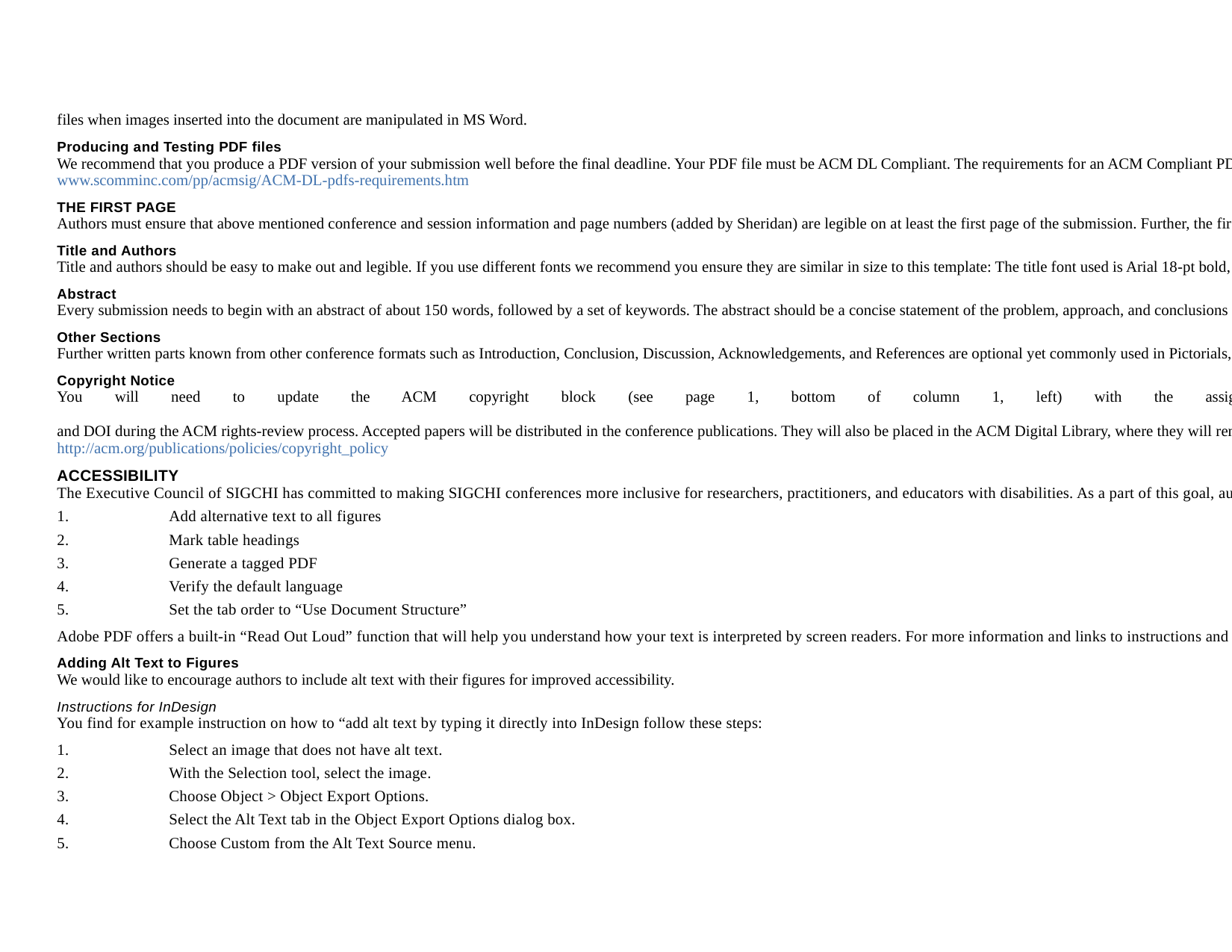

files when images inserted into the document are manipulated in MS Word.
Producing and Testing PDF files
We recommend that you produce a PDF version of your submission well before the final deadline. Your PDF file must be ACM DL Compliant. The requirements for an ACM Compliant PDF are available at:
www.scomminc.com/pp/acmsig/ACM-DL-pdfs-requirements.htm
The First Page
Authors must ensure that above mentioned conference and session information and page numbers (added by Sheridan) are legible on at least the first page of the submission. Further, the first page must include the submission’s title, author(s) and their affiliation(s) (leave blank for double blind review).
Title and Authors
Title and authors should be easy to make out and legible. If you use different fonts we recommend you ensure they are similar in size to this template: The title font used is Arial 18-pt bold, Authors’ names (in bold) and affiliations (in regular) are Times New Roman 12-pt.
Abstract
Every submission needs to begin with an abstract of about 150 words, followed by a set of keywords. The abstract should be a concise statement of the problem, approach, and conclusions of the work described. It should clearly state the paper’s contribution to the field of DIS/HCI.
Other Sections
Further written parts known from other conference formats such as Introduction, Conclusion, Discussion, Acknowledgements, and References are optional yet commonly used in Pictorials, just not to the same extent as in papers. The main part of a Pictorial submission should be an annotated visual composition and we encourage submissions to use the format creatively.
Copyright Notice
You will need to update the ACM copyright block (see page 1, bottom of column 1, left) with the assigned text
and DOI during the ACM rights-review process. Accepted papers will be distributed in the conference publications. They will also be placed in the ACM Digital Library, where they will remain accessible to thousands of researchers and practitioners worldwide. ACM’s copyright and permissions policy is here:
http://acm.org/publications/policies/copyright_policy
Accessibility
The Executive Council of SIGCHI has committed to making SIGCHI conferences more inclusive for researchers, practitioners, and educators with disabilities. As a part of this goal, authors are encouraged to work on improving the accessibility of their submissions. Specifically, you could:
1.	Add alternative text to all figures
2.	Mark table headings
3.	Generate a tagged PDF
4.	Verify the default language
5.	Set the tab order to “Use Document Structure”
Adobe PDF offers a built-in “Read Out Loud” function that will help you understand how your text is interpreted by screen readers. For more information and links to instructions and resources, please see: http://chi2016.acm.org/accessibility
Adding Alt Text to Figures
We would like to encourage authors to include alt text with their figures for improved accessibility.
Instructions for InDesign
You find for example instruction on how to “add alt text by typing it directly into InDesign follow these steps:
1.	Select an image that does not have alt text.
2.	With the Selection tool, select the image.
3.	Choose Object > Object Export Options.
4.	Select the Alt Text tab in the Object Export Options dialog box.
5.	Choose Custom from the Alt Text Source menu.
6.	Enter the description in the text field and click Done.
Also see this link for more information on Accessibility in InDesign documents:
https://www.adobe.com/accessibility/products/indesign.html
Instructions for MS Word
To add alt text to your figures in MS Word, right click the figure, and select Format Picture | Layout | Alt Text).
Instructions for PowerPoint
In PowerPoint, right click the object for which you would like to add Alt Text and select “Edit Alt Text.” Alternatively, you can select “Alt Text” from the Shape Format Menu in the Options Toolbar. When converting your PowerPoint template to PDF the alt text should copy over but many say that you should do a double check, and where necessary, use Adobe PDF’s Accessibility tool to add text and customize the order in which items will be read.  Alternatively, you can add alt text in Adobe PDF by selecting the image you would like to add text for and selecting Tools | Accessibility | Add Alternative Text.
LANGUAGE, STYLE AND CONTENT
The written and spoken language of SIGCHI is English. Spelling and punctuation may use any dialect of English (e.g., British, Canadian, US, etc.) provided this is done consistently. Hyphenation is optional. To ensure suitability for an international audience, please:
Write in a straightforward style.
Try to avoid long or complex sentence structures.
Use common and basic vocabulary (e.g., use the word “unusual” rather than the word “arcane”).
Briefly define or explain all technical terms that may be unfamiliar to readers.
Explain all acronyms the first time they are used in your text—e.g., “Digital Signal Processing (DSP)”.
Explain local references (e.g., not everyone knows all city names in a particular country).